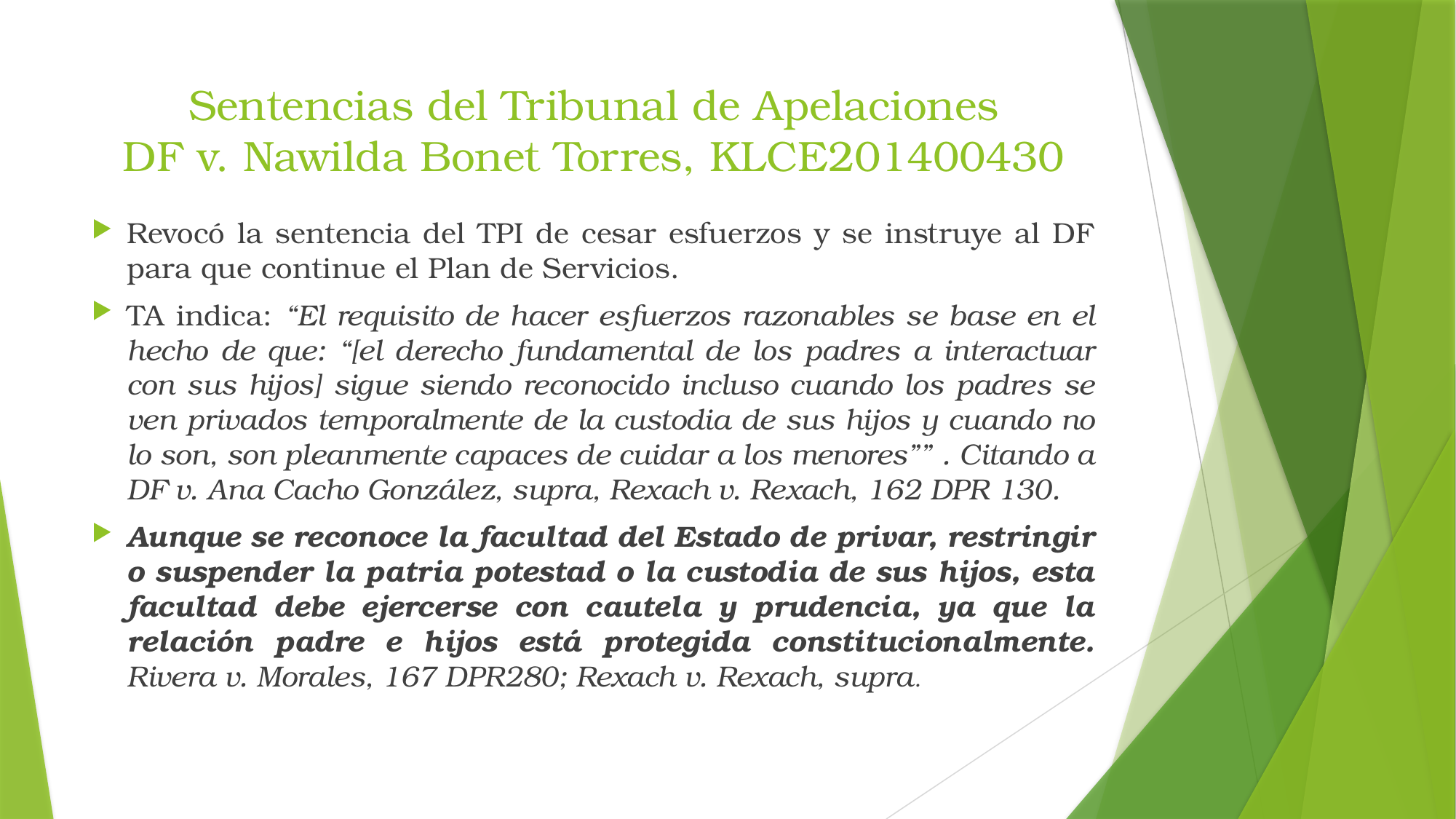

# Sentencias del Tribunal de Apelaciones DF v. Nawilda Bonet Torres, KLCE201400430
Revocó la sentencia del TPI de cesar esfuerzos y se instruye al DF para que continue el Plan de Servicios.
TA indica: “El requisito de hacer esfuerzos razonables se base en el hecho de que: “[el derecho fundamental de los padres a interactuar con sus hijos] sigue siendo reconocido incluso cuando los padres se ven privados temporalmente de la custodia de sus hijos y cuando no lo son, son pleanmente capaces de cuidar a los menores”” . Citando a DF v. Ana Cacho González, supra, Rexach v. Rexach, 162 DPR 130.
Aunque se reconoce la facultad del Estado de privar, restringir o suspender la patria potestad o la custodia de sus hijos, esta facultad debe ejercerse con cautela y prudencia, ya que la relación padre e hijos está protegida constitucionalmente. Rivera v. Morales, 167 DPR280; Rexach v. Rexach, supra.